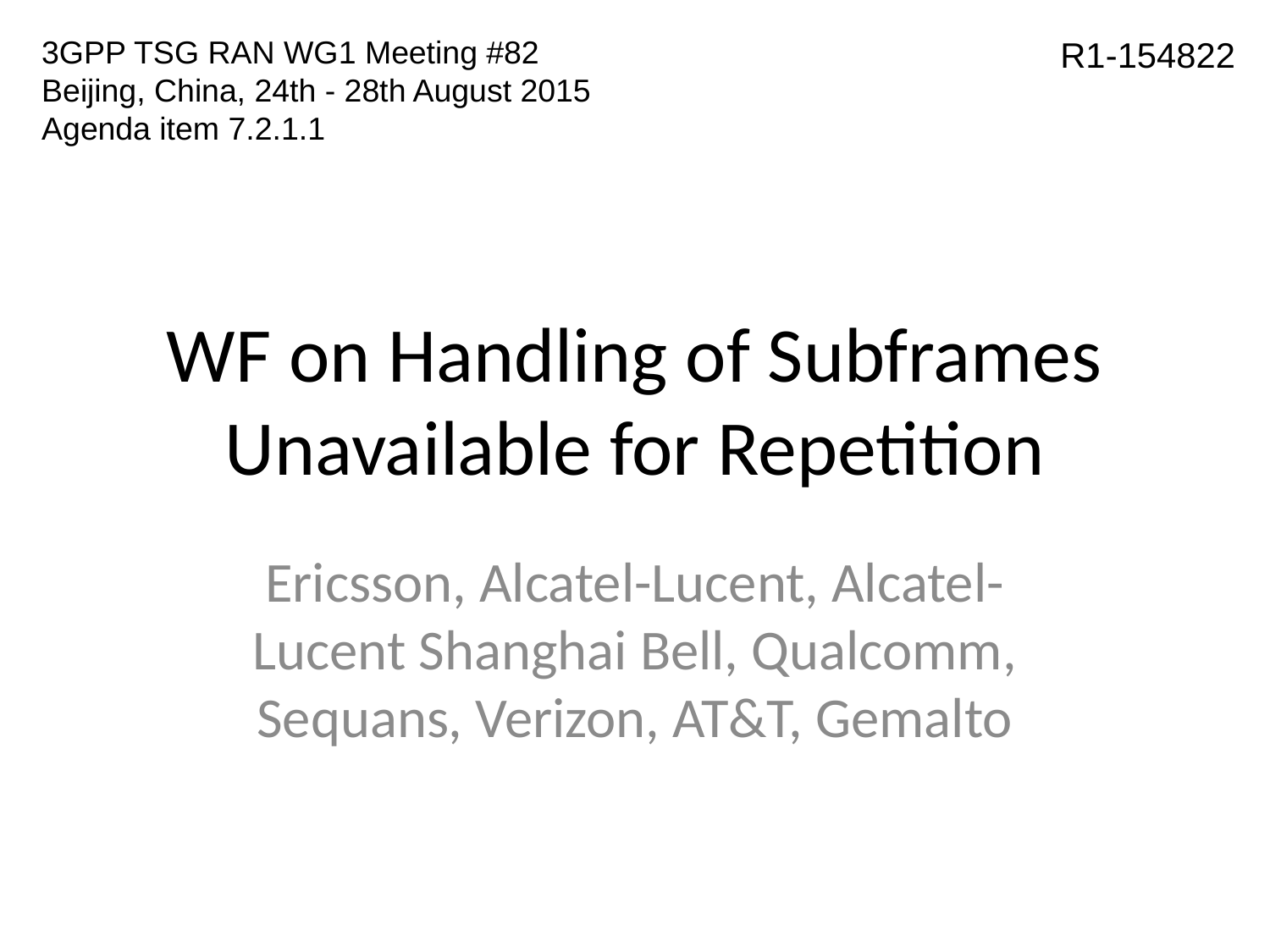

3GPP TSG RAN WG1 Meeting #82
Beijing, China, 24th - 28th August 2015
Agenda item 7.2.1.1
R1-154822
# WF on Handling of Subframes Unavailable for Repetition
Ericsson, Alcatel-Lucent, Alcatel-Lucent Shanghai Bell, Qualcomm, Sequans, Verizon, AT&T, Gemalto